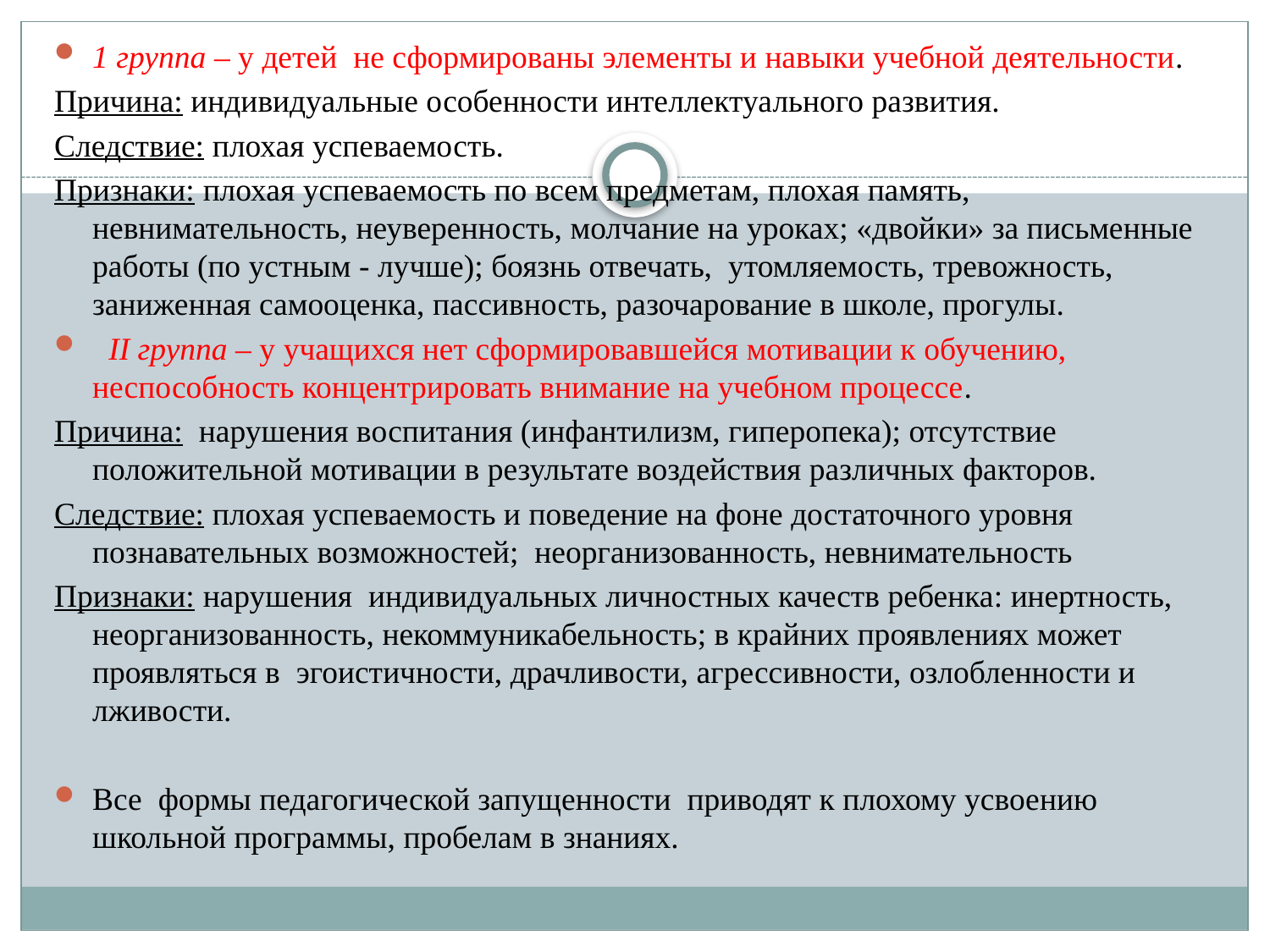

1 группа – у детей  не сформированы элементы и навыки учебной деятельности.
Причина: индивидуальные особенности интеллектуального развития.
Следствие: плохая успеваемость.
Признаки: плохая успеваемость по всем предметам, плохая память, невнимательность, неуверенность, молчание на уроках; «двойки» за письменные работы (по устным - лучше); боязнь отвечать,  утомляемость, тревожность, заниженная самооценка, пассивность, разочарование в школе, прогулы.
  II группа – у учащихся нет сформировавшейся мотивации к обучению,  неспособность концентрировать внимание на учебном процессе.
Причина:  нарушения воспитания (инфантилизм, гиперопека); отсутствие положительной мотивации в результате воздействия различных факторов.
Следствие: плохая успеваемость и поведение на фоне достаточного уровня познавательных возможностей;  неорганизованность, невнимательность
Признаки: нарушения  индивидуальных личностных качеств ребенка: инертность, неорганизованность, некоммуникабельность; в крайних проявлениях может проявляться в  эгоистичности, драчливости, агрессивности, озлобленности и лживости.

Все  формы педагогической запущенности  приводят к плохому усвоению школьной программы, пробелам в знаниях.